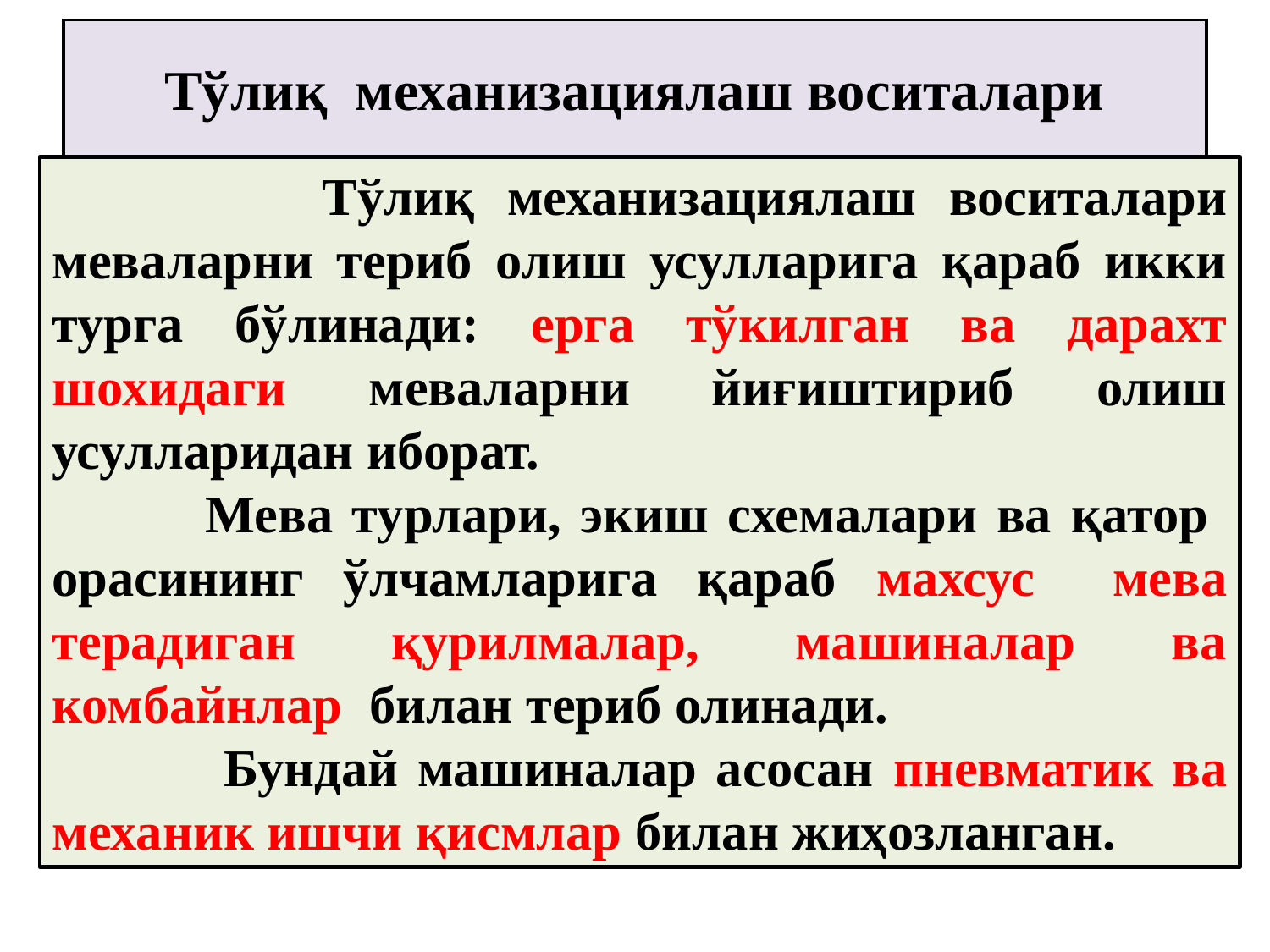

# Тўлиқ  механизациялаш воситалари
         Тўлиқ механизациялаш воситалари меваларни териб олиш усулларига қараб икки турга бўлинади: ерга тўкилган ва дарахт шохидаги меваларни йиғиштириб олиш усулларидан иборат.
        Мева турлари, экиш схемалари ва қатор  орасининг ўлчамларига қараб махсус  мева терадиган қурилмалар, машиналар ва комбайнлар  билан териб олинади.
         Бундай машиналар асосан пневматик ва механик ишчи қисмлар билан жиҳозланган.